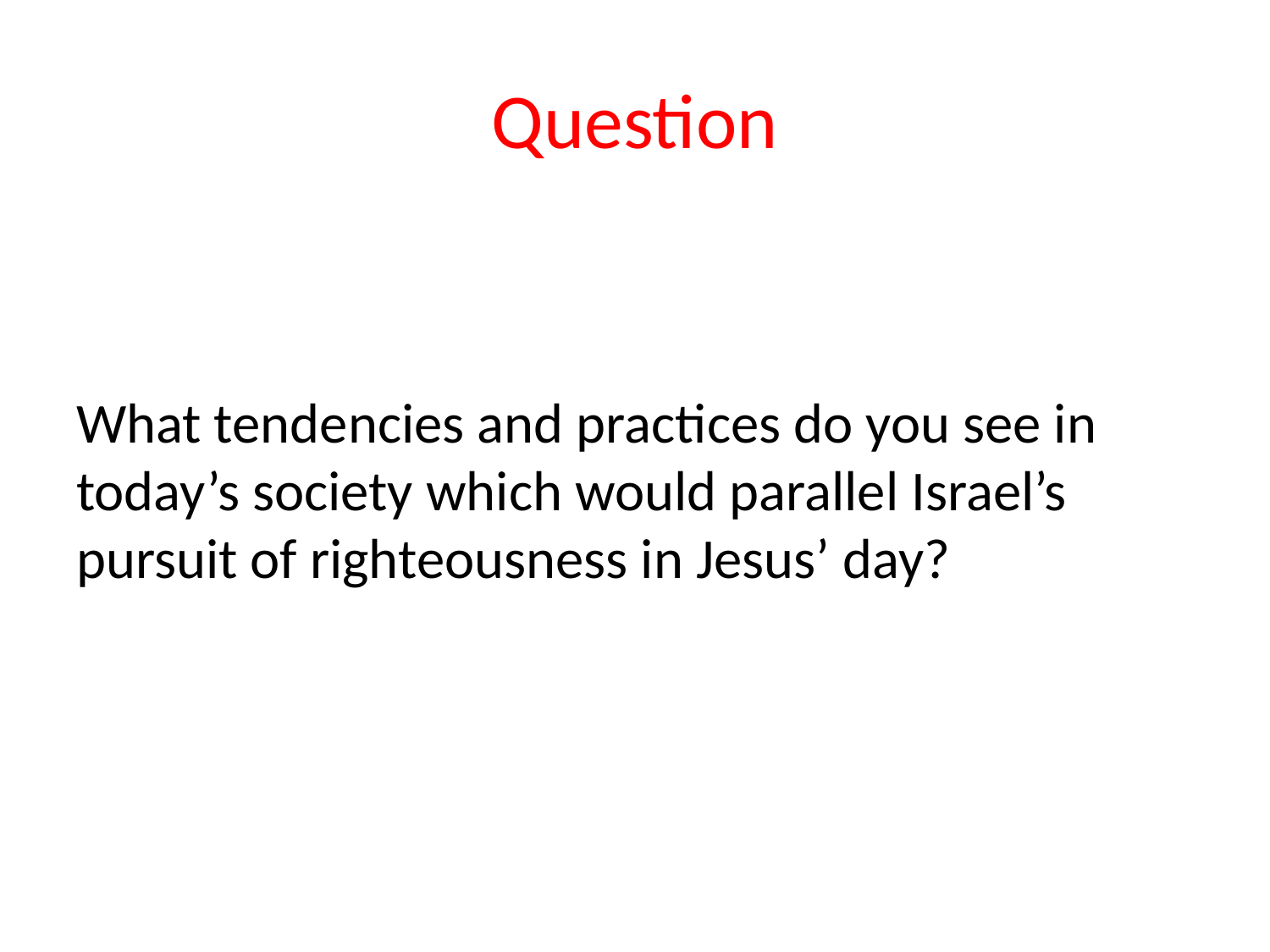

# Question

What tendencies and practices do you see in today’s society which would parallel Israel’s pursuit of righteousness in Jesus’ day?